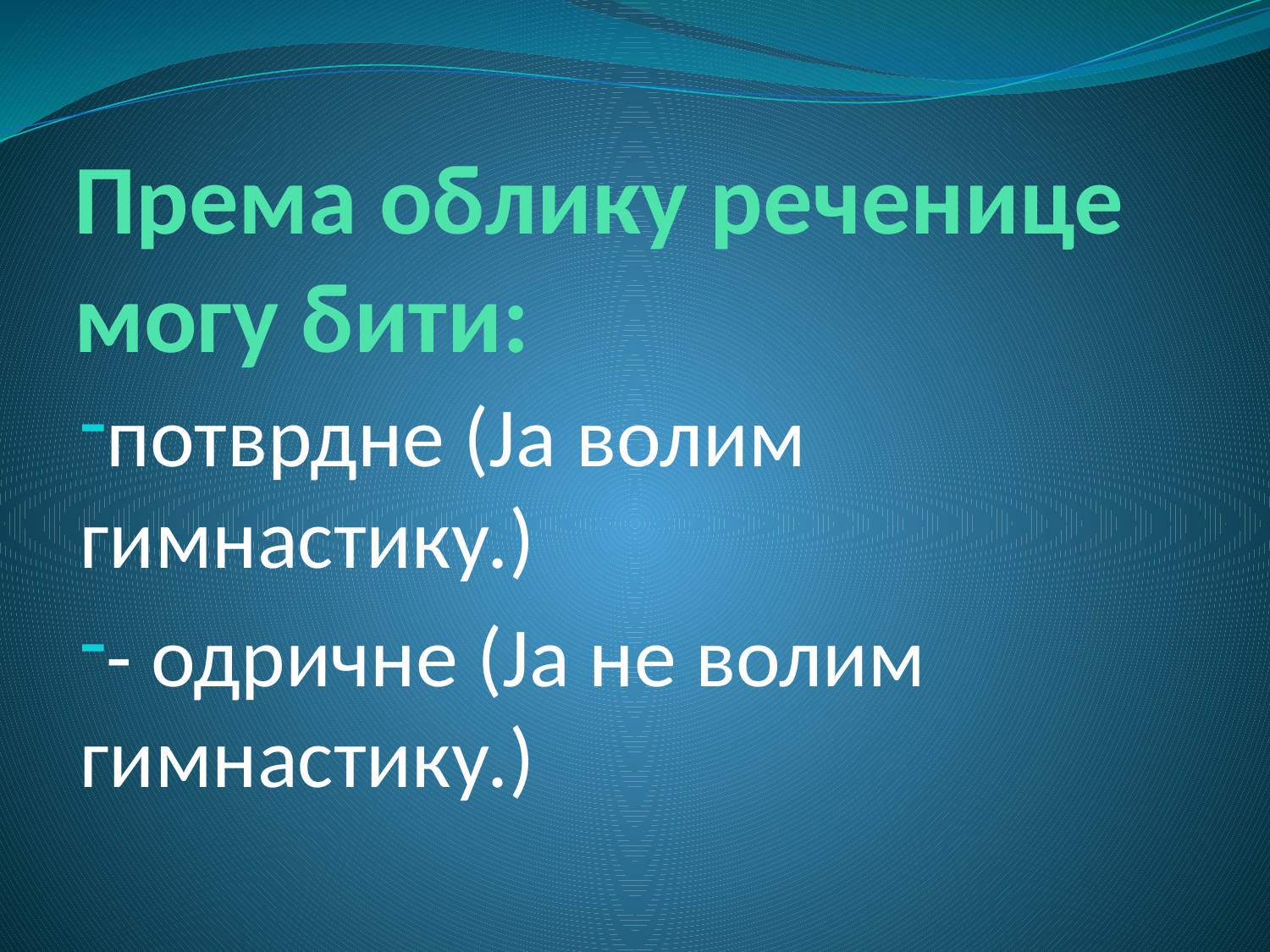

# Према облику реченице могу бити:
потврдне (Ја волим гимнастику.)
- одричне (Ја не волим гимнастику.)